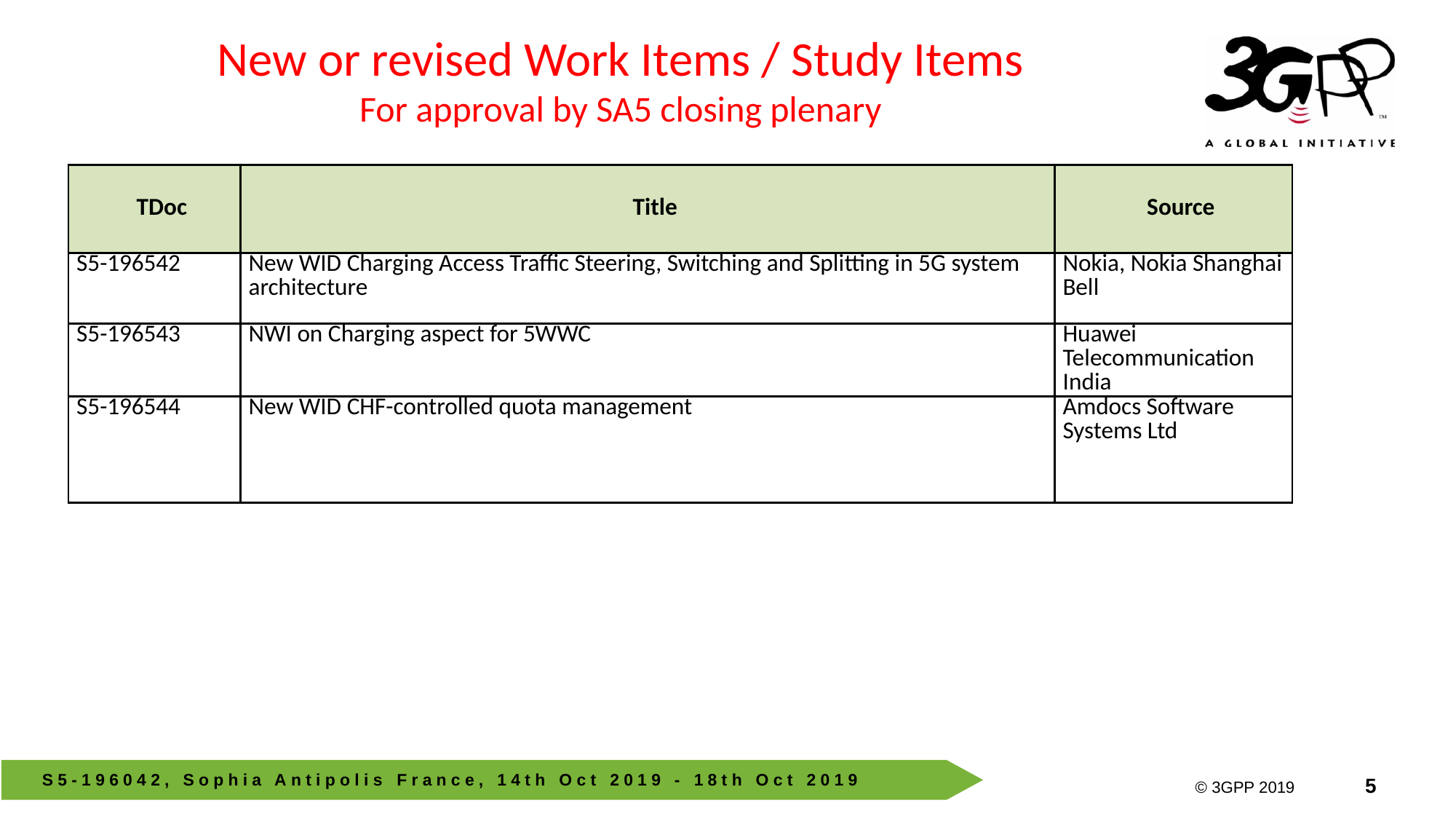

New or revised Work Items / Study Items
For approval by SA5 closing plenary
| TDoc | Title | Source |
| --- | --- | --- |
| S5-196542 | New WID Charging Access Traffic Steering, Switching and Splitting in 5G system architecture | Nokia, Nokia Shanghai Bell |
| S5-196543 | NWI on Charging aspect for 5WWC | Huawei Telecommunication India |
| S5-196544 | New WID CHF-controlled quota management | Amdocs Software Systems Ltd |